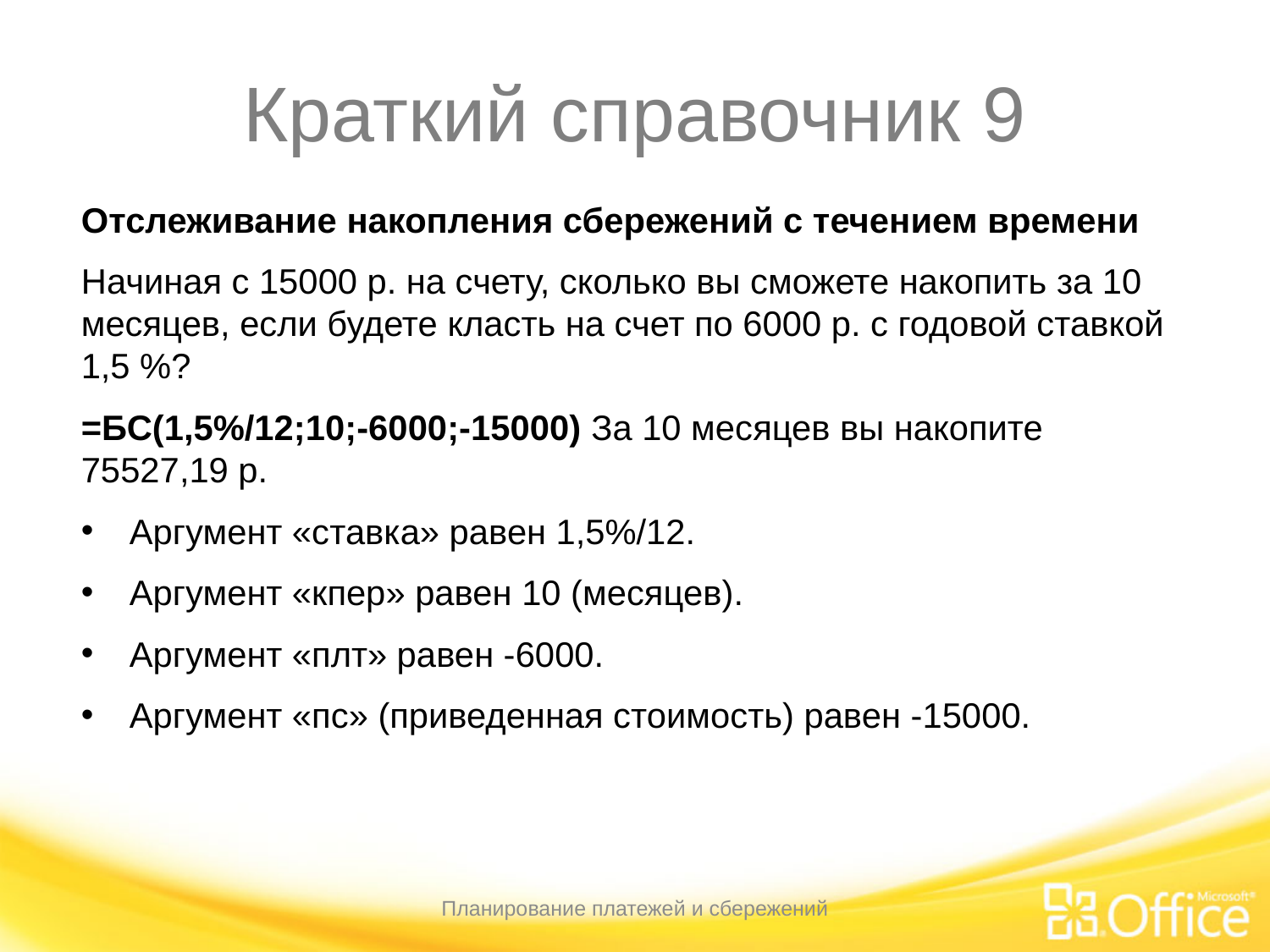

# Краткий справочник 9
Отслеживание накопления сбережений с течением времени
Начиная с 15000 р. на счету, сколько вы сможете накопить за 10 месяцев, если будете класть на счет по 6000 р. с годовой ставкой 1,5 %?
=БС(1,5%/12;10;-6000;-15000) За 10 месяцев вы накопите 75527,19 р.
Аргумент «ставка» равен 1,5%/12.
Аргумент «кпер» равен 10 (месяцев).
Аргумент «плт» равен -6000.
Аргумент «пс» (приведенная стоимость) равен -15000.

Планирование платежей и сбережений